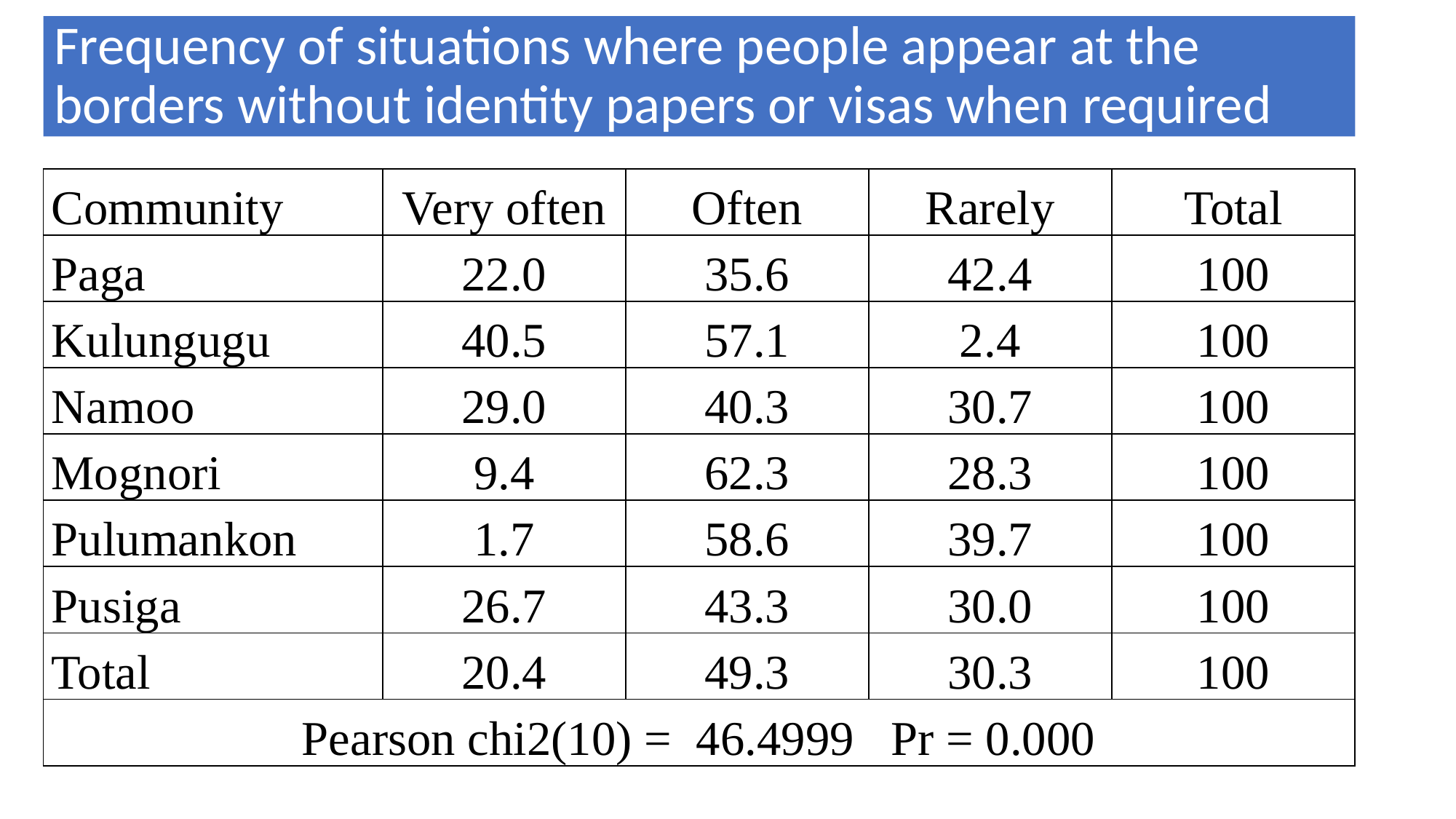

# Frequency of situations where people appear at the borders without identity papers or visas when required
| Community | Very often | Often | Rarely | Total |
| --- | --- | --- | --- | --- |
| Paga | 22.0 | 35.6 | 42.4 | 100 |
| Kulungugu | 40.5 | 57.1 | 2.4 | 100 |
| Namoo | 29.0 | 40.3 | 30.7 | 100 |
| Mognori | 9.4 | 62.3 | 28.3 | 100 |
| Pulumankon | 1.7 | 58.6 | 39.7 | 100 |
| Pusiga | 26.7 | 43.3 | 30.0 | 100 |
| Total | 20.4 | 49.3 | 30.3 | 100 |
| Pearson chi2(10) = 46.4999 Pr = 0.000 |  |  |  |  |